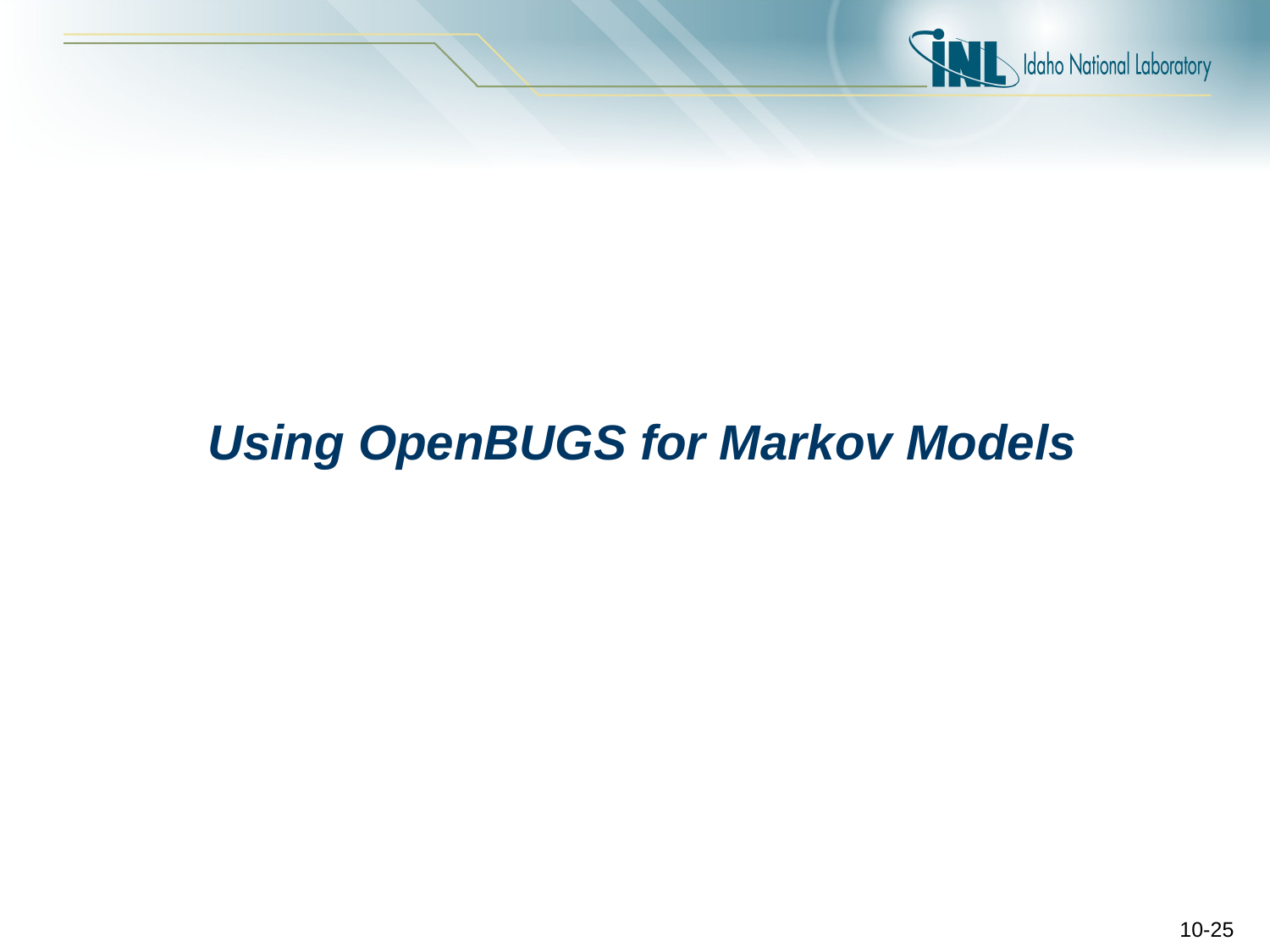

# Using OpenBUGS for Markov Models
10-25